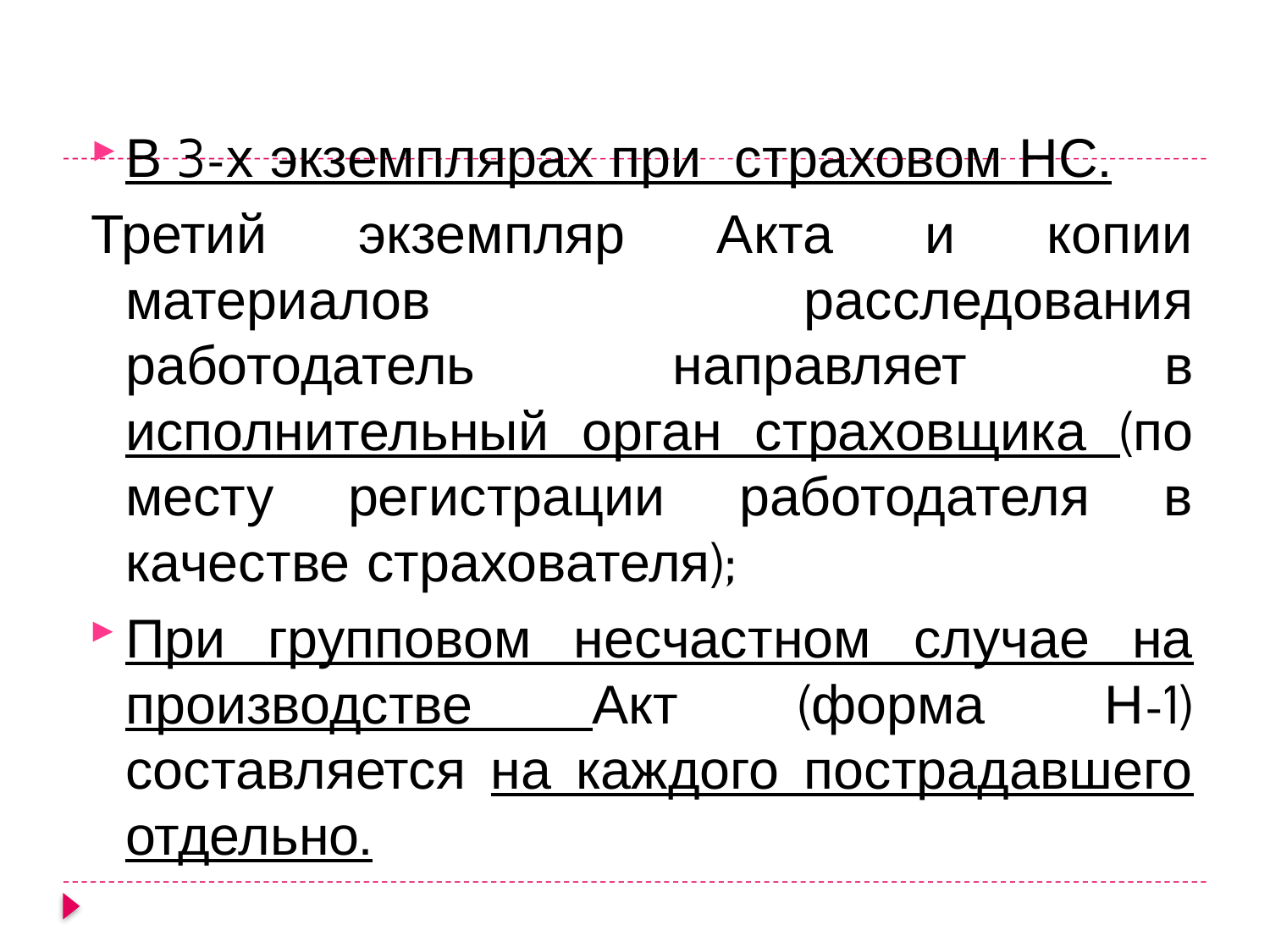

В 3-х экземплярах при  страховом НС.
Третий экземпляр Акта и копии материалов расследования работодатель направляет в исполнительный орган страховщика (по месту регистрации работодателя в качестве страхователя);
При групповом несчастном случае на производстве Акт (форма Н-1) составляется на каждого пострадавшего отдельно.